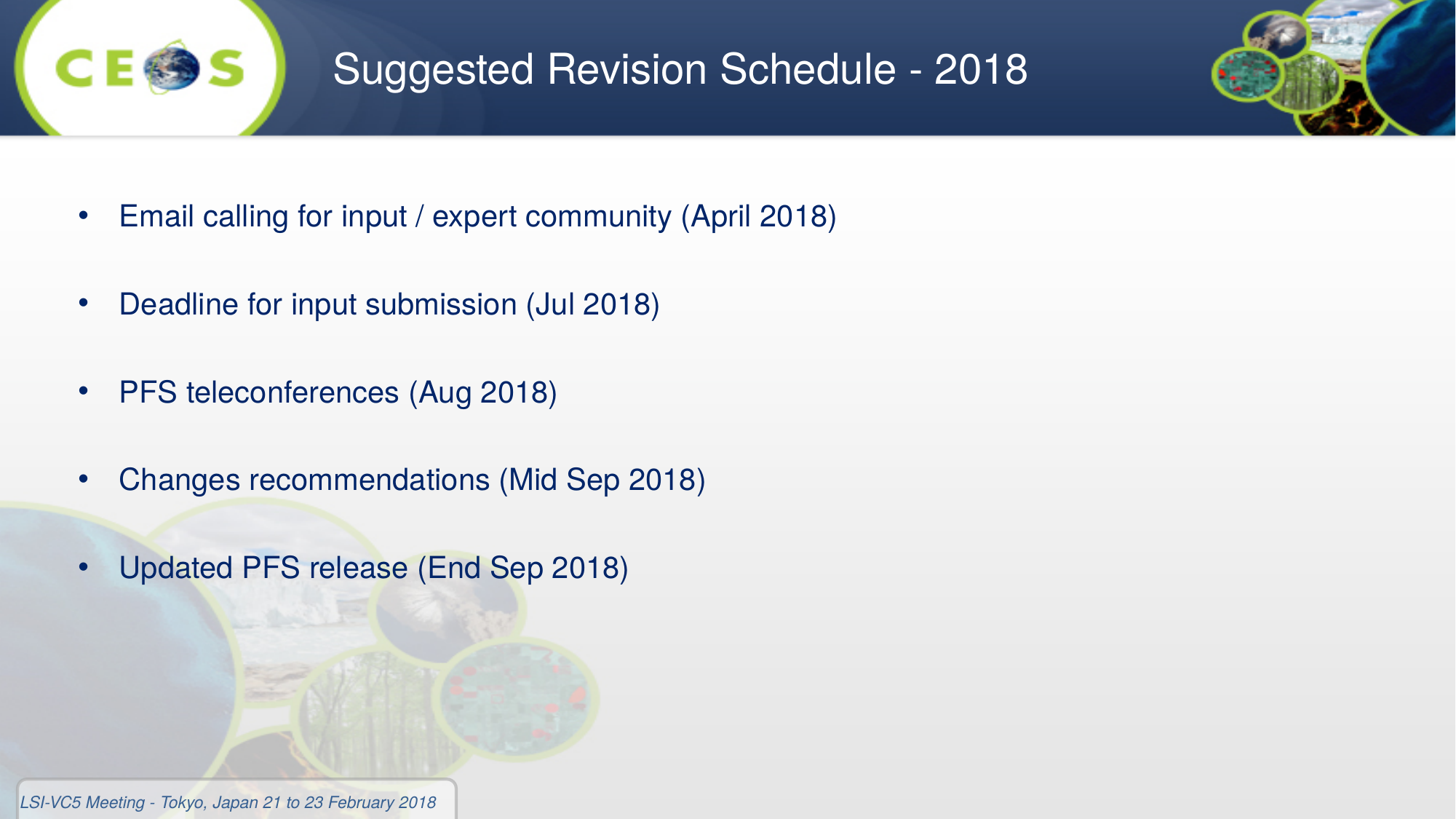

Suggested Revision Schedule - 2018
Email calling for input / expert community (April 2018)

Deadline for input submission (Jul 2018)

PFS teleconferences (Aug 2018)

Changes recommendations (Mid Sep 2018)

Updated PFS release (End Sep 2018)